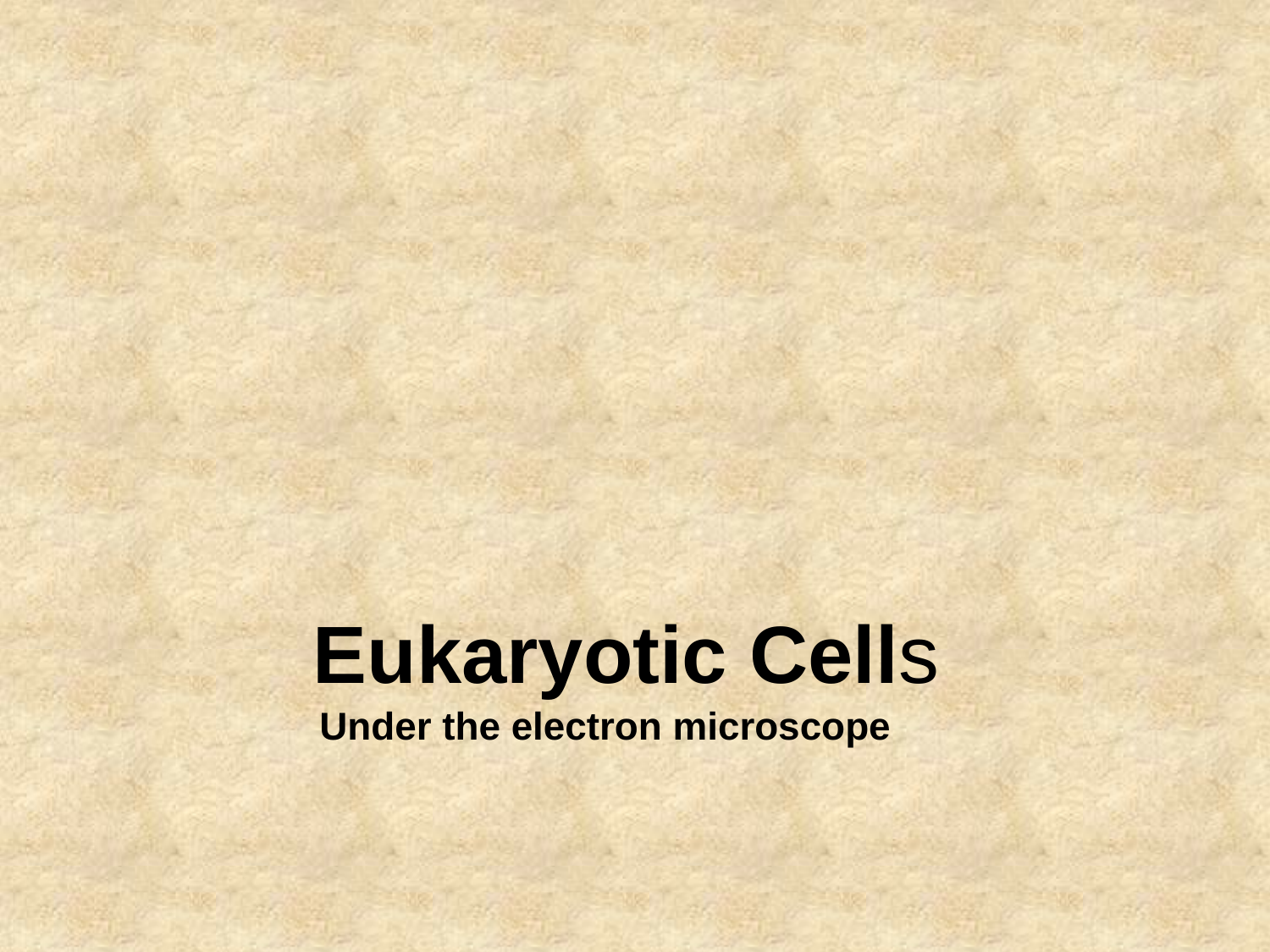

# Eukaryotic Cells
Under the electron microscope